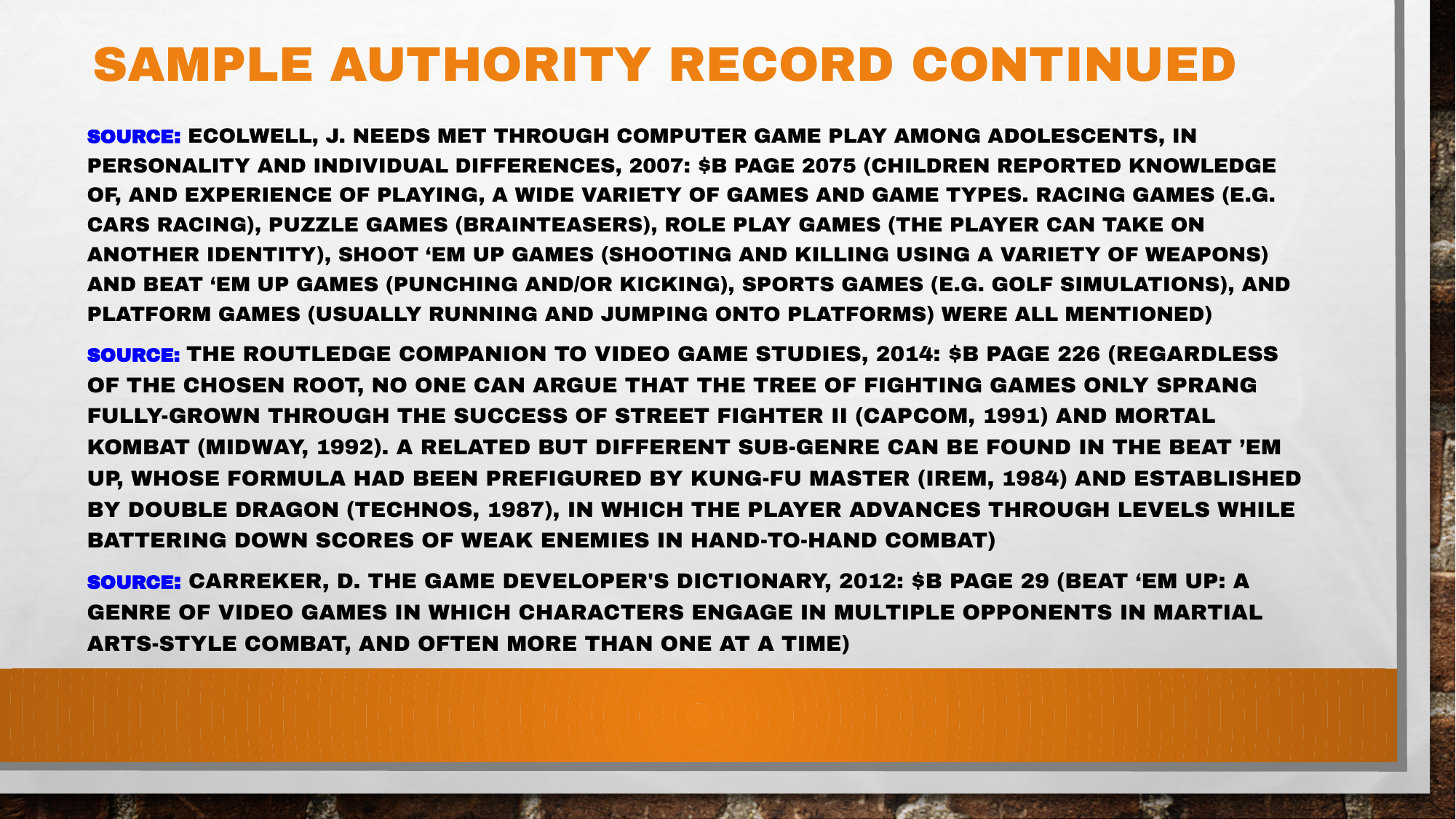

# SAMPLE AUTHORITY RECORD Continued
SOURCE: eColwell, J. Needs met through computer game play among adolescents, in Personality and individual differences, 2007: $b page 2075 (Children reported knowledge of, and experience of playing, a wide variety of games and game types. Racing games (e.g. cars racing), puzzle games (brainteasers), role play games (the player can take on another identity), shoot ‘em up games (shooting and killing using a variety of weapons) and beat ‘em up games (punching and/or kicking), sports games (e.g. golf simulations), and platform games (usually running and jumping onto platforms) were all mentioned)
SOURCE: The Routledge companion to video game studies, 2014: $b page 226 (Regardless of the chosen root, no one can argue that the tree of fighting games only sprang fully-grown through the success of Street Fighter II (Capcom, 1991) and Mortal Kombat (Midway, 1992). A related but different sub-genre can be found in the beat ’em up, whose formula had been prefigured by Kung-Fu Master (Irem, 1984) and established by Double Dragon (Technos, 1987), in which the player advances through levels while battering down scores of weak enemies in hand-to-hand combat)
SOURCE: Carreker, D. The game developer's dictionary, 2012: $b page 29 (Beat ‘em up: a genre of video games in which characters engage in multiple opponents in martial arts-style combat, and often more than one at a time)